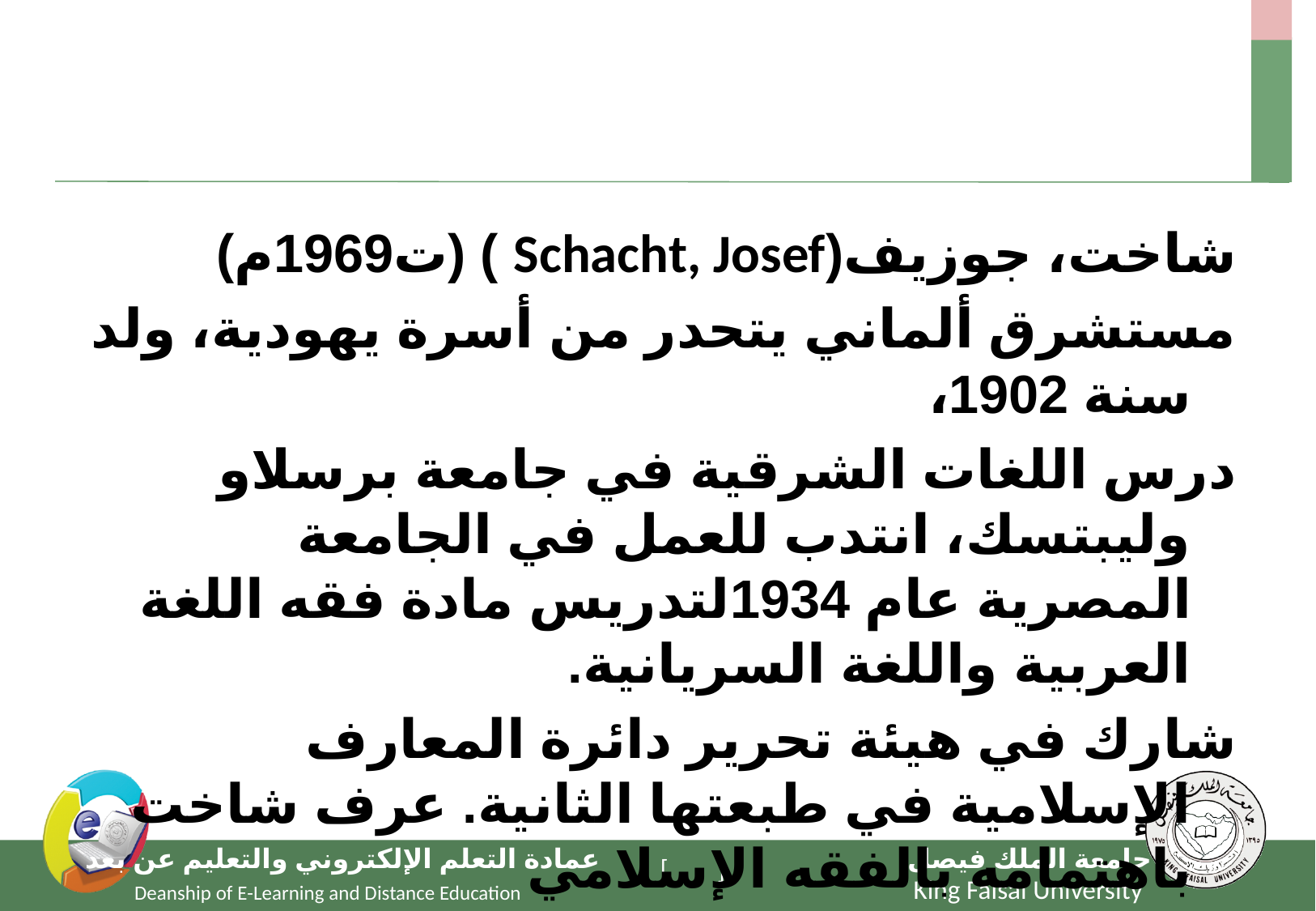

#
شاخت، جوزيف(Schacht, Josef ) (ت1969م)
مستشرق ألماني يتحدر من أسرة يهودية، ولد سنة 1902،
درس اللغات الشرقية في جامعة برسلاو وليبتسك، انتدب للعمل في الجامعة المصرية عام 1934لتدريس مادة فقه اللغة العربية واللغة السريانية.
شارك في هيئة تحرير دائرة المعارف الإسلامية في طبعتها الثانية. عرف شاخت باهتمامه بالفقه الإسلامي
صاحب إنتاج في مجال المخطوطات وفي علم الكلام وفي تاريخ العلوم والفلسفة.